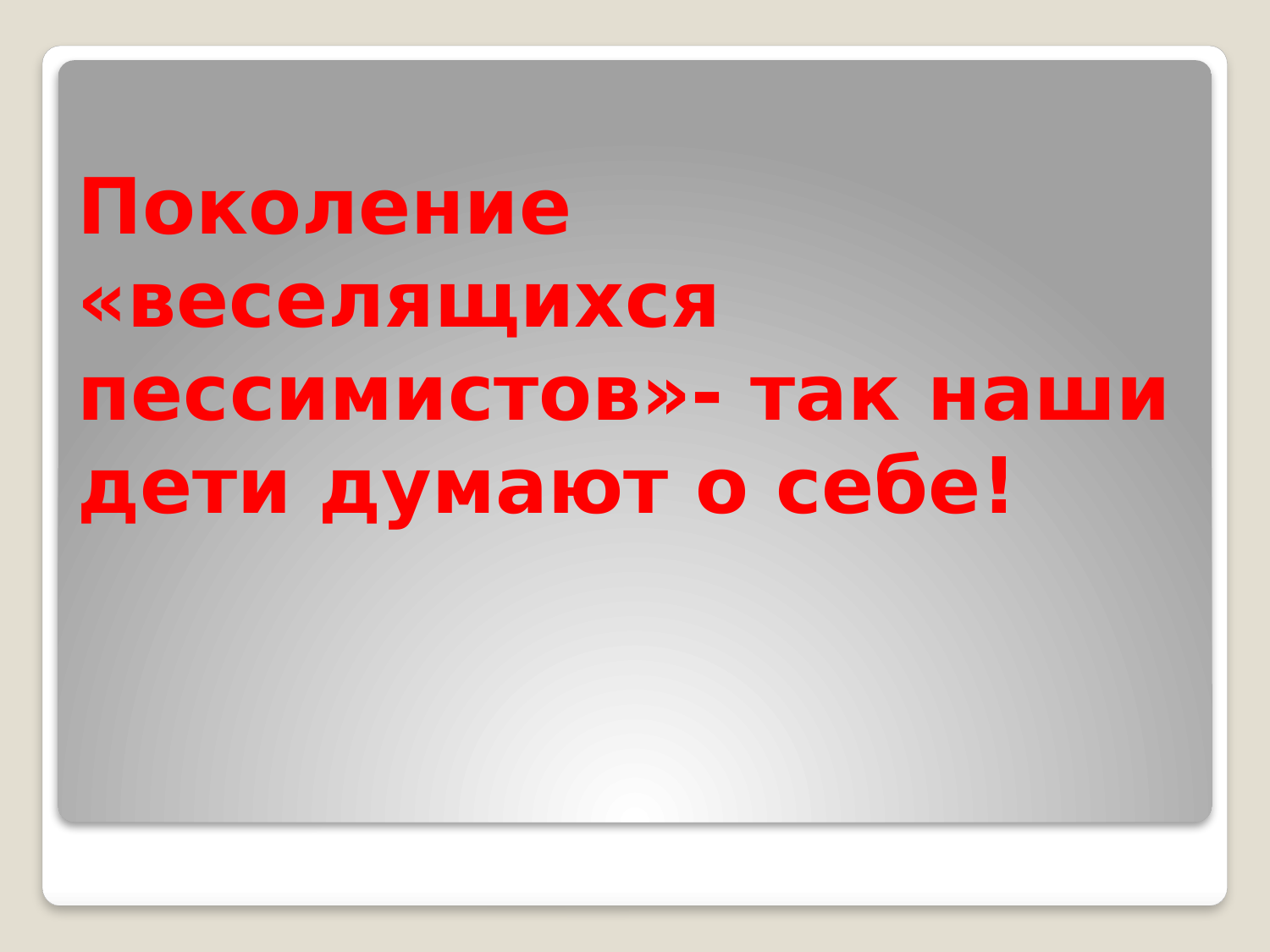

# Поколение «веселящихся пессимистов»- так наши дети думают о себе!